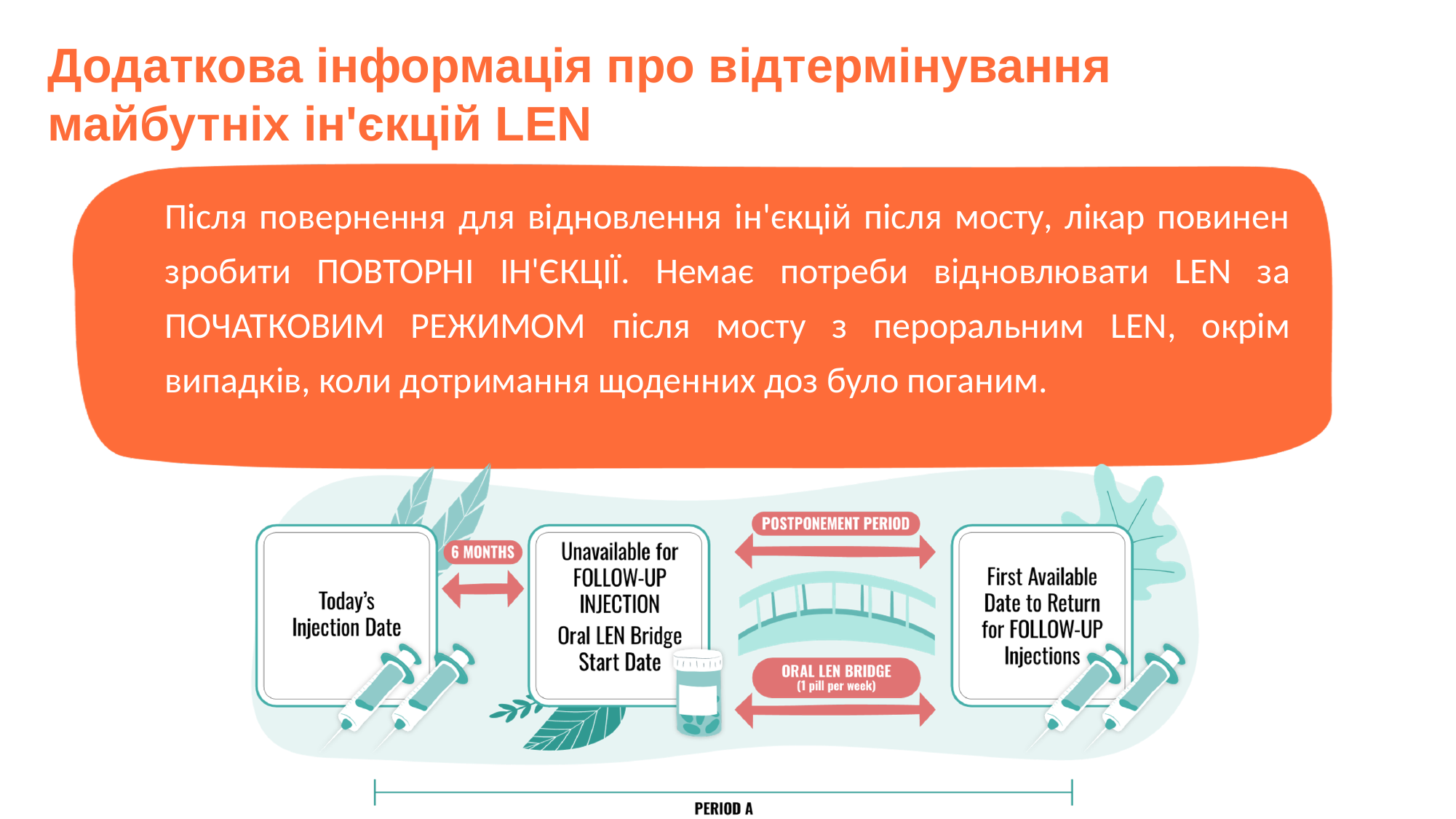

Додаткова інформація про відтермінування майбутніх ін'єкцій LEN

Після повернення для відновлення ін'єкцій після мосту, лікар повинен зробити ПОВТОРНІ ІН'ЄКЦІЇ. Немає потреби відновлювати LEN за ПОЧАТКОВИМ РЕЖИМОМ після мосту з пероральним LEN, окрім випадків, коли дотримання щоденних доз було поганим.